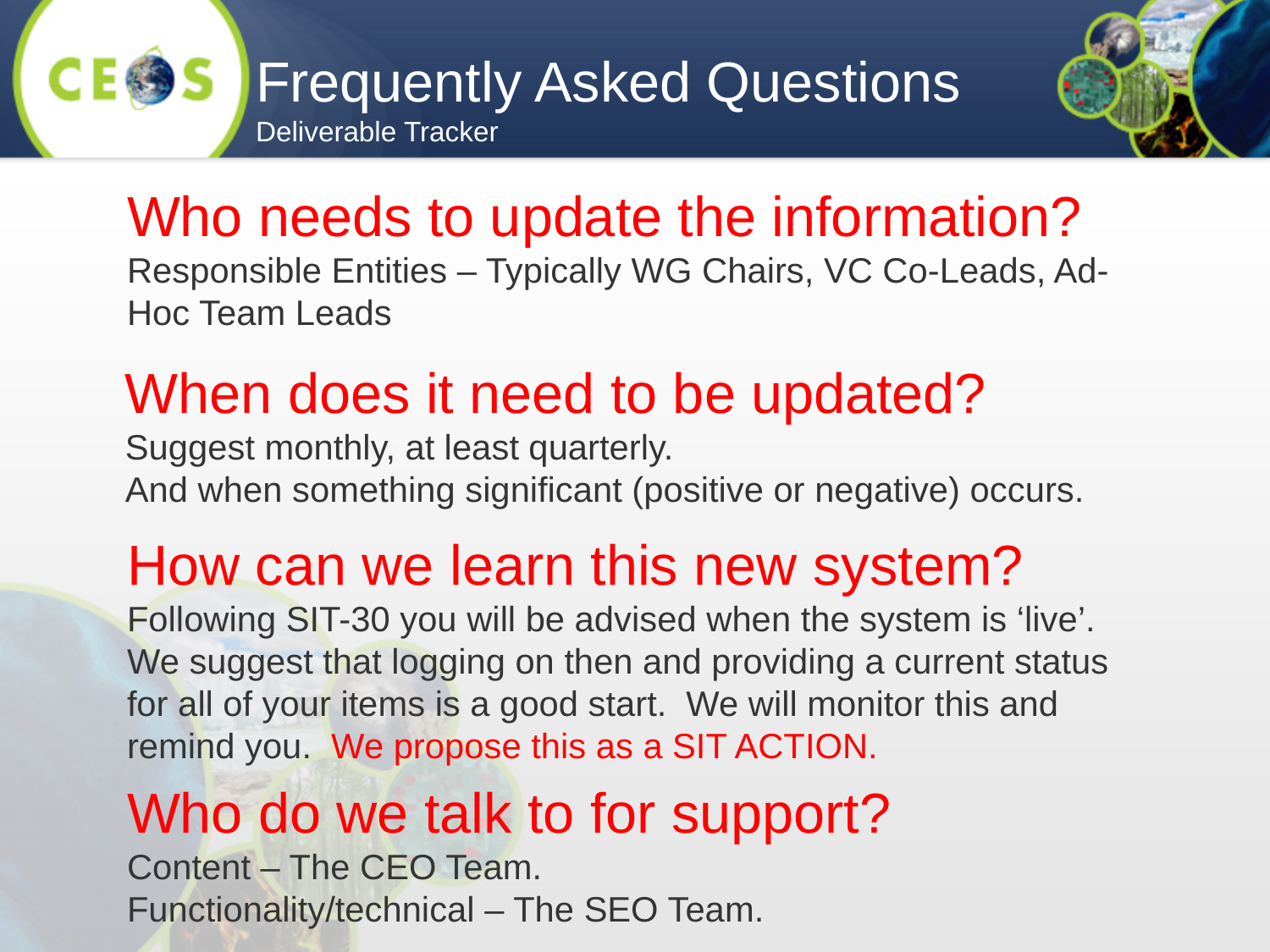

Frequently Asked Questions
Deliverable Tracker
Who needs to update the information?
Responsible Entities – Typically WG Chairs, VC Co-Leads, Ad-Hoc Team Leads
When does it need to be updated?
Suggest monthly, at least quarterly.
And when something significant (positive or negative) occurs.
How can we learn this new system?
Following SIT-30 you will be advised when the system is ‘live’.  We suggest that logging on then and providing a current status for all of your items is a good start.  We will monitor this and remind you.  We propose this as a SIT ACTION.
Who do we talk to for support?
Content – The CEO Team.
Functionality/technical – The SEO Team.